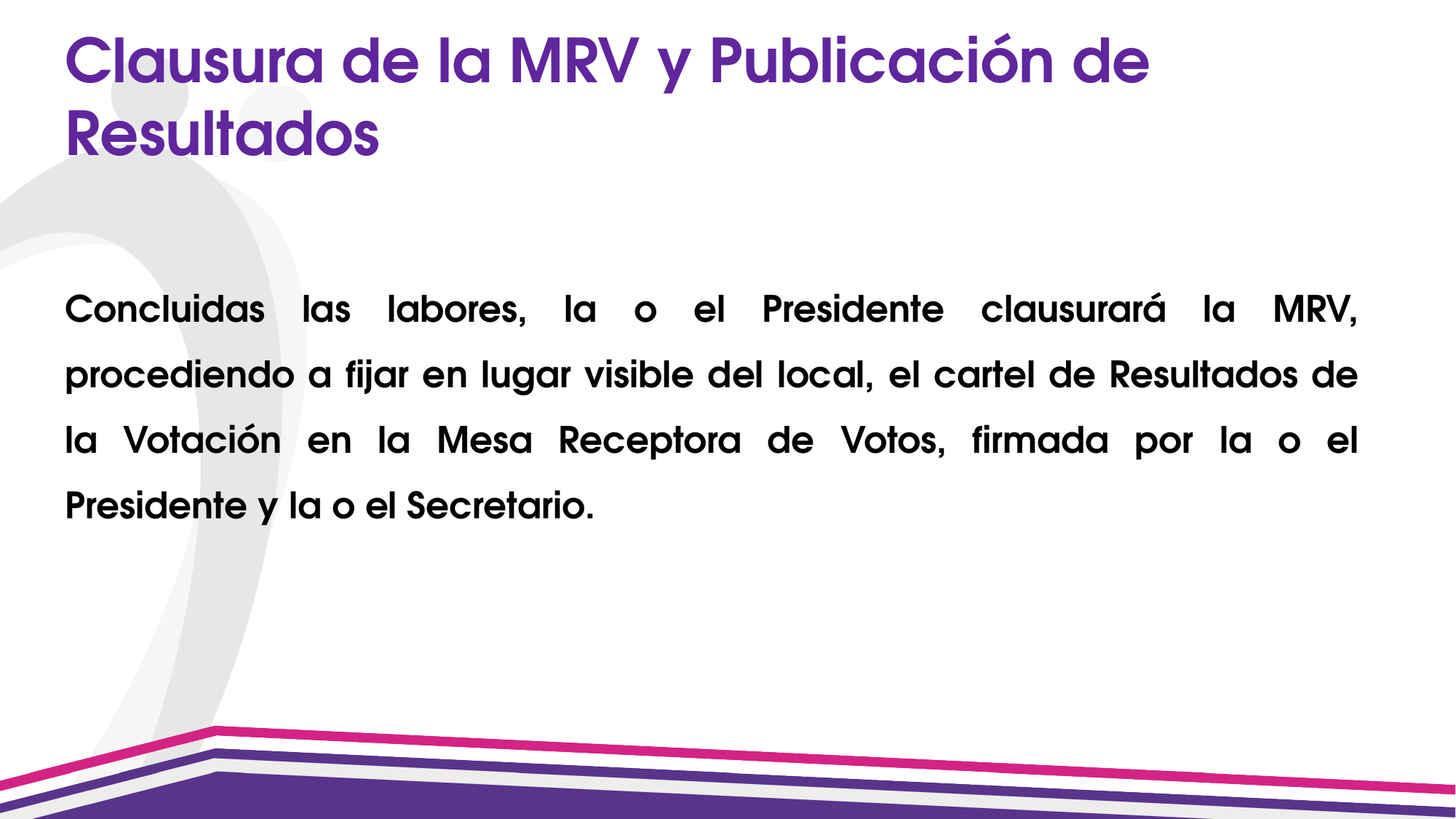

Clausura de la MRV y Publicación de Resultados
Concluidas las labores, la o el Presidente clausurará la MRV, procediendo a fijar en lugar visible del local, el cartel de Resultados de la Votación en la Mesa Receptora de Votos, firmada por la o el Presidente y la o el Secretario.